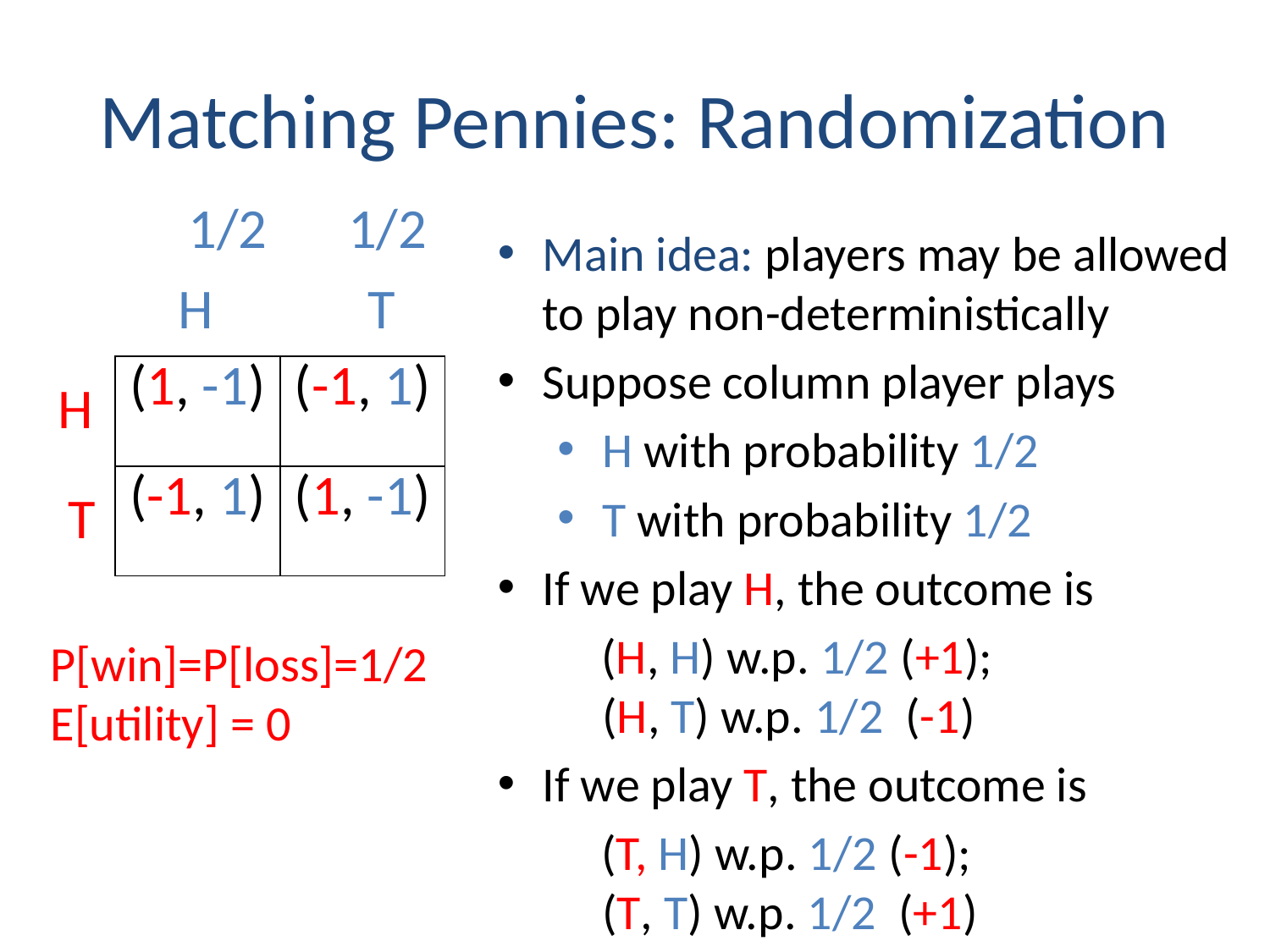

# Matching Pennies: Randomization
1/2
1/2
H
T
H
T
Main idea: players may be allowed to play non-deterministically
Suppose column player plays
H with probability 1/2
T with probability 1/2
If we play H, the outcome is
    (H, H) w.p. 1/2 (+1);
(H, T) w.p. 1/2  (-1)
If we play T, the outcome is
    (T, H) w.p. 1/2 (-1);
(T, T) w.p. 1/2  (+1)
| (1, -1) | (-1, 1) |
| --- | --- |
| (-1, 1) | (1, -1) |
P[win]=P[loss]=1/2
E[utility] = 0